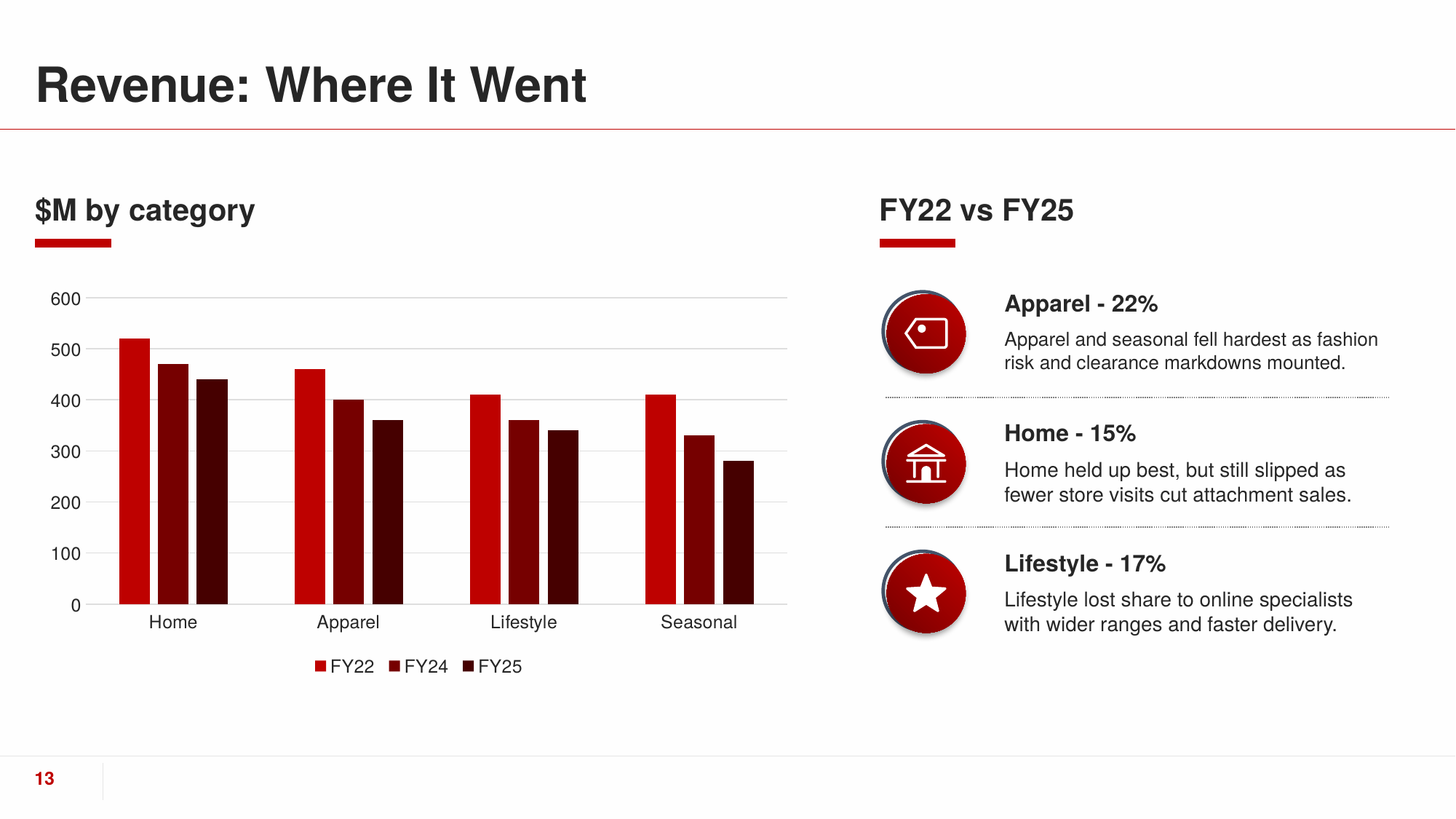

# Revenue: Where It Went
$M by category
FY22 vs FY25

### Chart

| Category | FY22 | FY24 | FY25 |
|---|---|---|---|
| Home | 520.0 | 470.0 | 440.0 |
| Apparel | 460.0 | 400.0 | 360.0 |
| Lifestyle | 410.0 | 360.0 | 340.0 |
| Seasonal | 410.0 | 330.0 | 280.0 |
Apparel - 22%
Apparel and seasonal fell hardest as fashion risk and clearance markdowns mounted.

Home - 15%
Home held up best, but still slipped as fewer store visits cut attachment sales.

Lifestyle - 17%
Lifestyle lost share to online specialists with wider ranges and faster delivery.

13